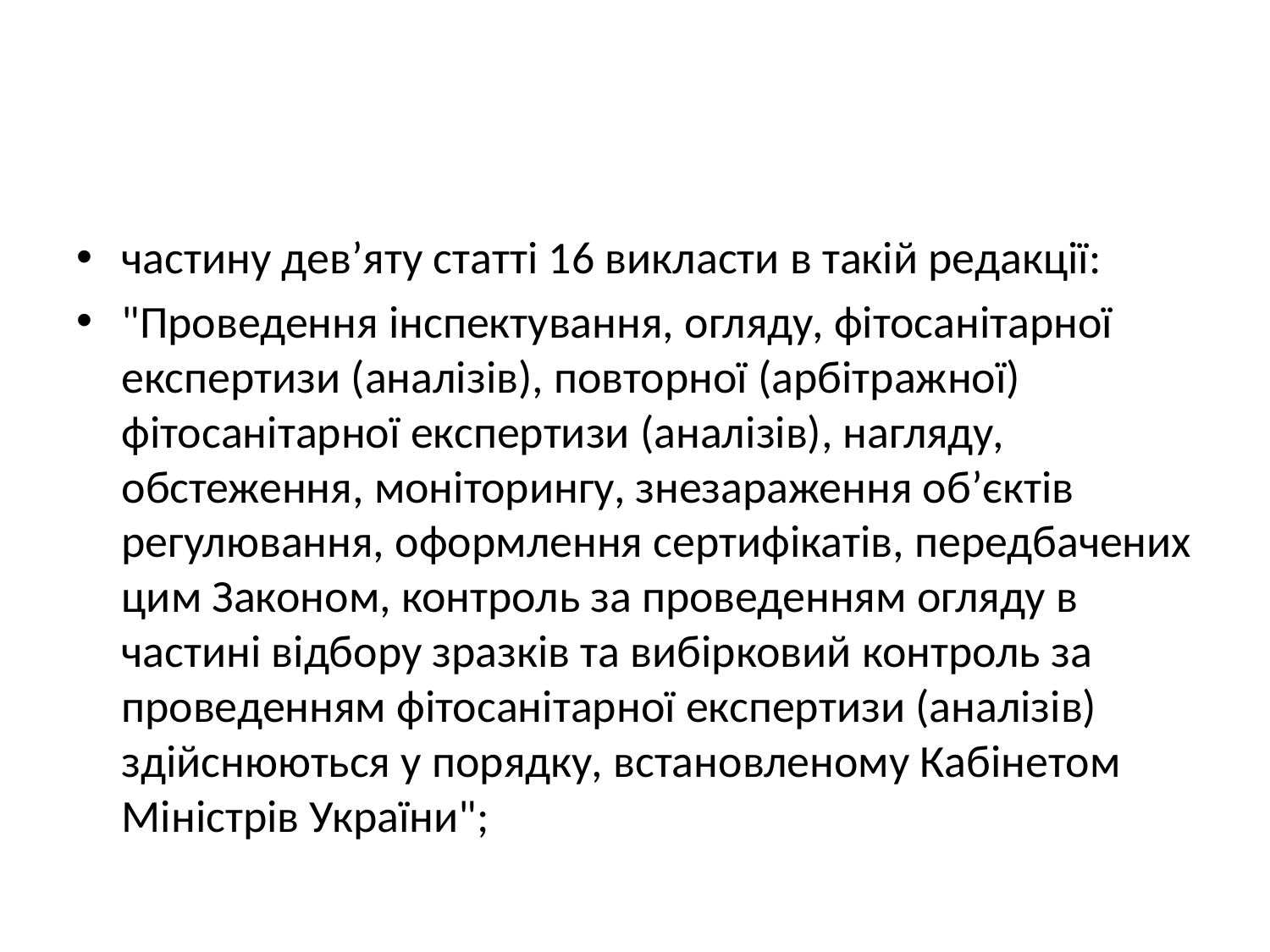

#
частину дев’яту статті 16 викласти в такій редакції:
"Проведення інспектування, огляду, фітосанітарної експертизи (аналізів), повторної (арбітражної) фітосанітарної експертизи (аналізів), нагляду, обстеження, моніторингу, знезараження об’єктів регулювання, оформлення сертифікатів, передбачених цим Законом, контроль за проведенням огляду в частині відбору зразків та вибірковий контроль за проведенням фітосанітарної експертизи (аналізів) здійснюються у порядку, встановленому Кабінетом Міністрів України";